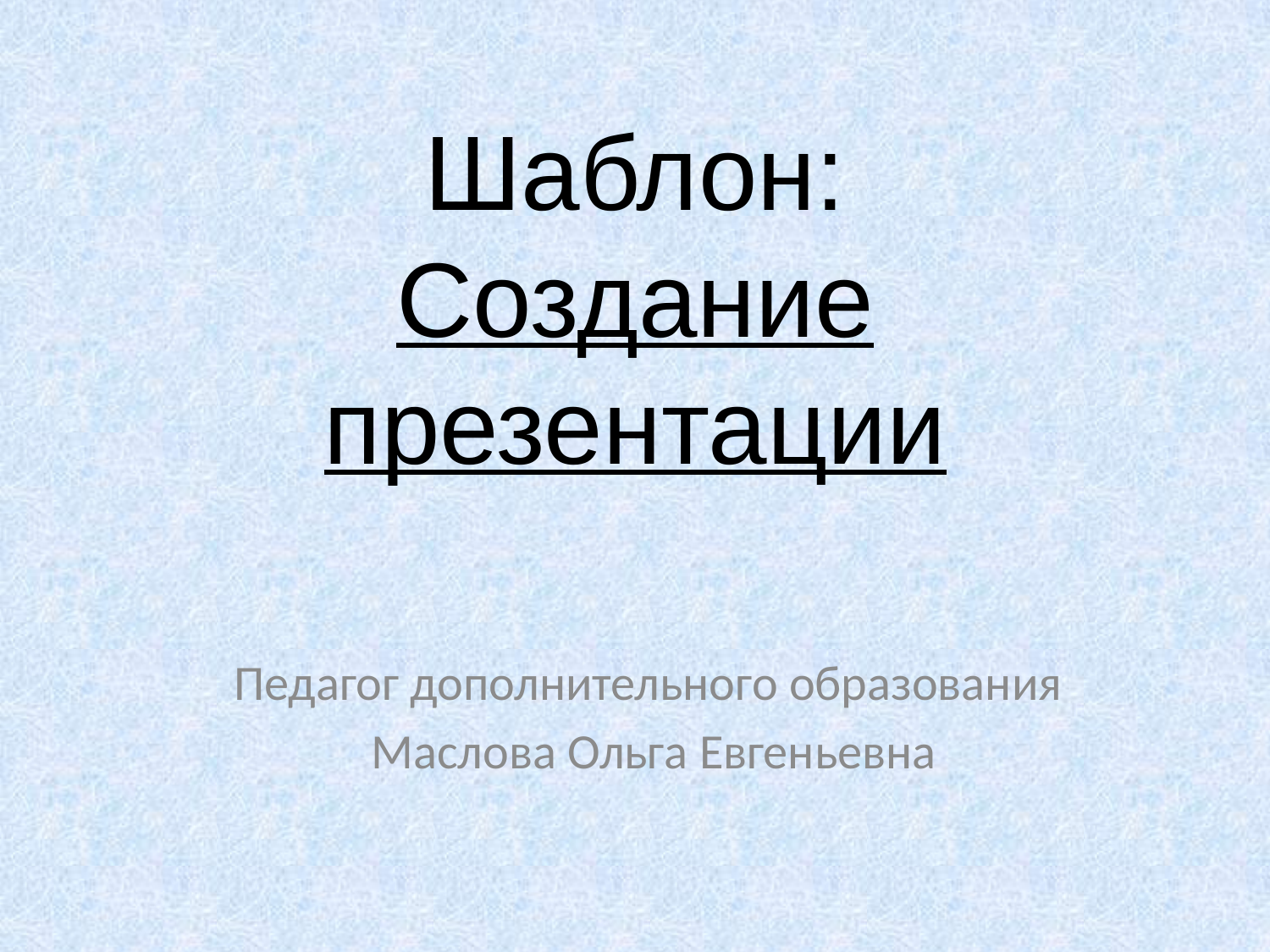

# Шаблон: Создание презентации
Педагог дополнительного образования
Маслова Ольга Евгеньевна